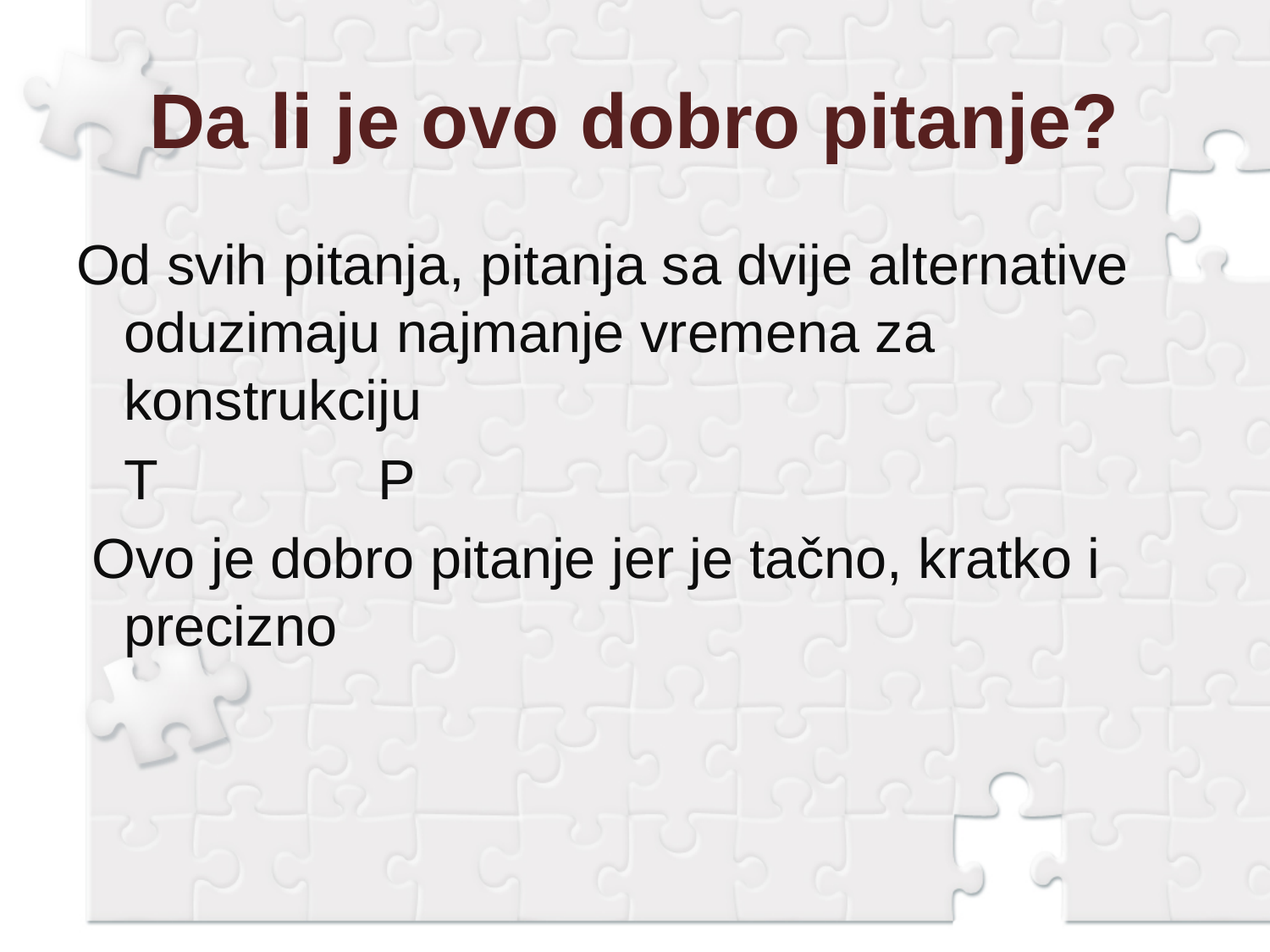

# Da li je ovo dobro pitanje?
Od svih pitanja, pitanja sa dvije alternative oduzimaju najmanje vremena za konstrukciju
	T		P
 Ovo je dobro pitanje jer je tačno, kratko i precizno